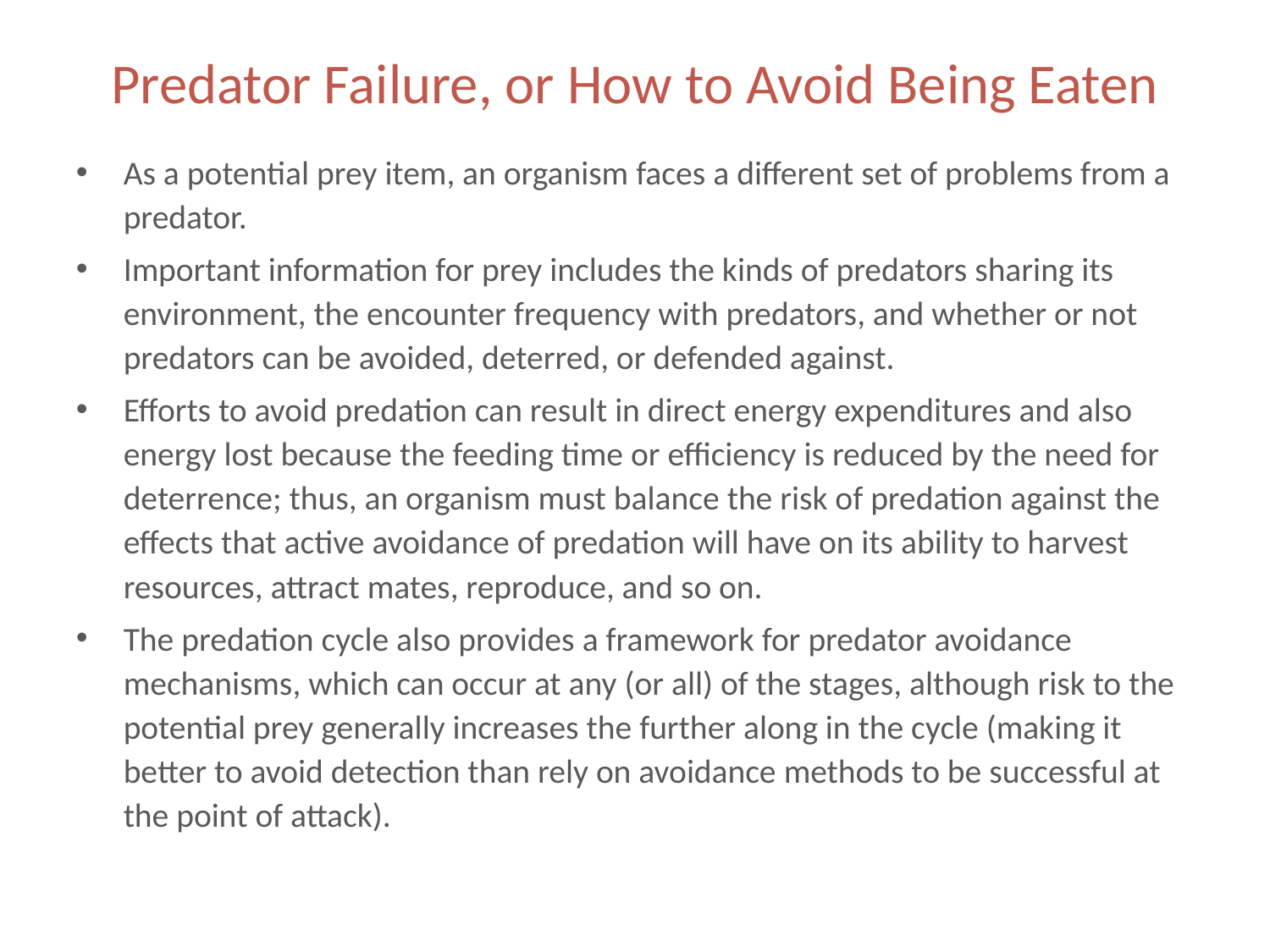

# Predator Failure, or How to Avoid Being Eaten
As a potential prey item, an organism faces a different set of problems from a predator.
Important information for prey includes the kinds of predators sharing its environment, the encounter frequency with predators, and whether or not predators can be avoided, deterred, or defended against.
Efforts to avoid predation can result in direct energy expenditures and also energy lost because the feeding time or efficiency is reduced by the need for deterrence; thus, an organism must balance the risk of predation against the effects that active avoidance of predation will have on its ability to harvest resources, attract mates, reproduce, and so on.
The predation cycle also provides a framework for predator avoidance mechanisms, which can occur at any (or all) of the stages, although risk to the potential prey generally increases the further along in the cycle (making it better to avoid detection than rely on avoidance methods to be successful at the point of attack).